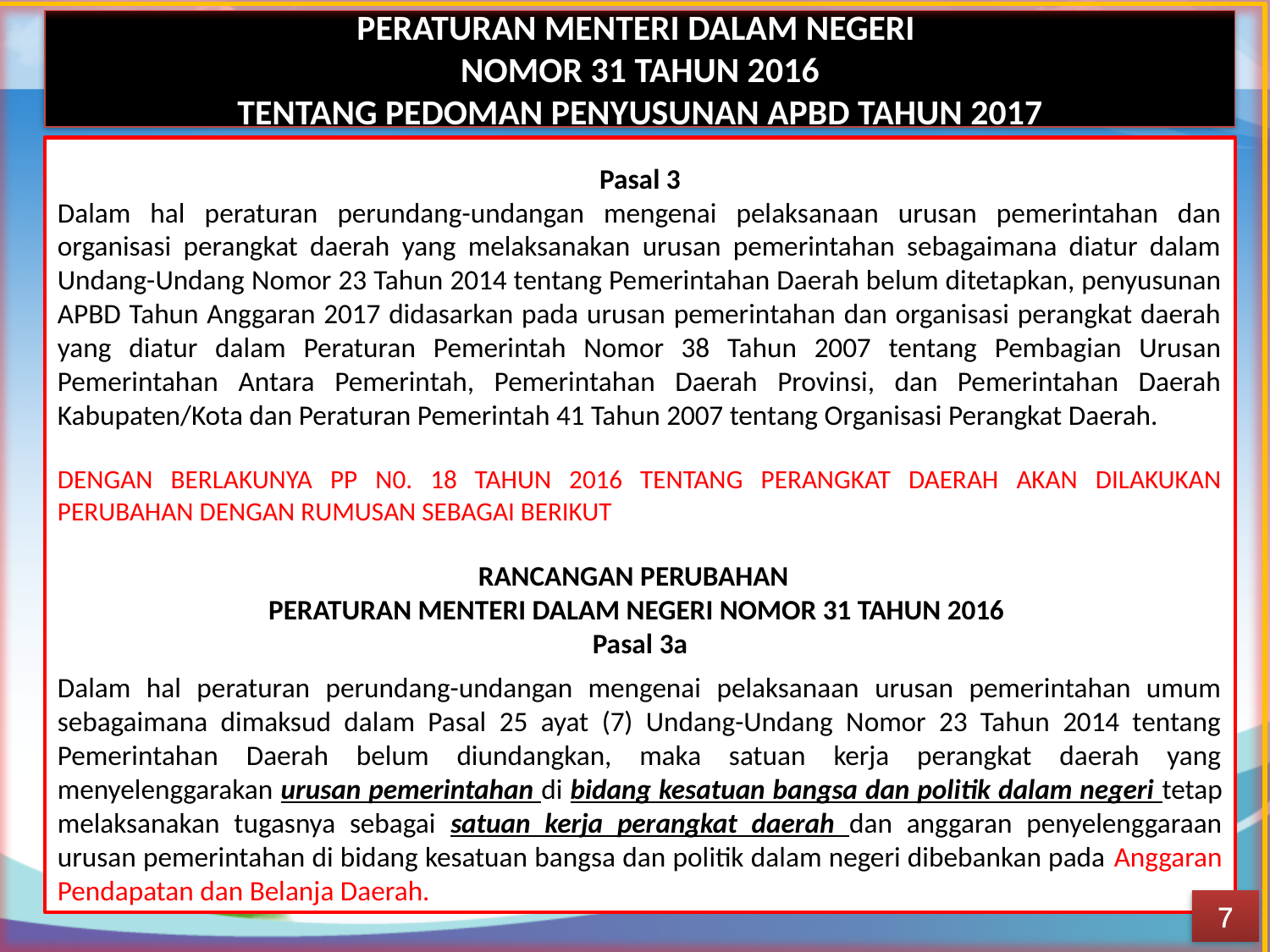

PERATURAN MENTERI DALAM NEGERI
NOMOR 31 TAHUN 2016
TENTANG PEDOMAN PENYUSUNAN APBD TAHUN 2017

Pasal 3
Dalam hal peraturan perundang-undangan mengenai pelaksanaan urusan pemerintahan dan organisasi perangkat daerah yang melaksanakan urusan pemerintahan sebagaimana diatur dalam Undang-Undang Nomor 23 Tahun 2014 tentang Pemerintahan Daerah belum ditetapkan, penyusunan APBD Tahun Anggaran 2017 didasarkan pada urusan pemerintahan dan organisasi perangkat daerah yang diatur dalam Peraturan Pemerintah Nomor 38 Tahun 2007 tentang Pembagian Urusan Pemerintahan Antara Pemerintah, Pemerintahan Daerah Provinsi, dan Pemerintahan Daerah Kabupaten/Kota dan Peraturan Pemerintah 41 Tahun 2007 tentang Organisasi Perangkat Daerah.

DENGAN BERLAKUNYA PP N0. 18 TAHUN 2016 TENTANG PERANGKAT DAERAH AKAN DILAKUKAN PERUBAHAN DENGAN RUMUSAN SEBAGAI BERIKUT

RANCANGAN PERUBAHAN
PERATURAN MENTERI DALAM NEGERI NOMOR 31 TAHUN 2016
Pasal 3a
Dalam hal peraturan perundang-undangan mengenai pelaksanaan urusan pemerintahan umum sebagaimana dimaksud dalam Pasal 25 ayat (7) Undang-Undang Nomor 23 Tahun 2014 tentang Pemerintahan Daerah belum diundangkan, maka satuan kerja perangkat daerah yang menyelenggarakan urusan pemerintahan di bidang kesatuan bangsa dan politik dalam negeri tetap melaksanakan tugasnya sebagai satuan kerja perangkat daerah dan anggaran penyelenggaraan urusan pemerintahan di bidang kesatuan bangsa dan politik dalam negeri dibebankan pada Anggaran Pendapatan dan Belanja Daerah.

7